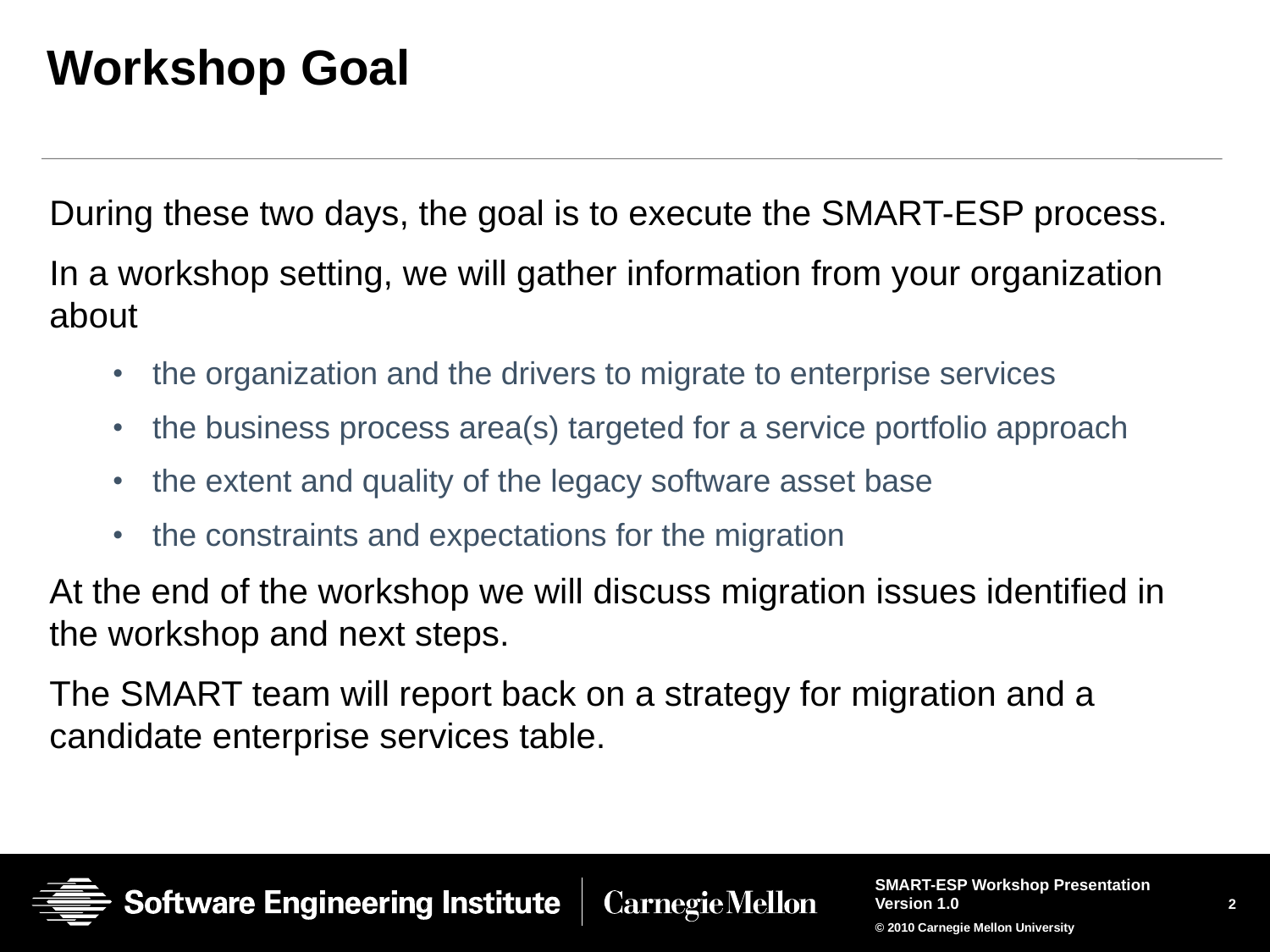

# Workshop Goal
During these two days, the goal is to execute the SMART-ESP process.
In a workshop setting, we will gather information from your organization about
the organization and the drivers to migrate to enterprise services
the business process area(s) targeted for a service portfolio approach
the extent and quality of the legacy software asset base
the constraints and expectations for the migration
At the end of the workshop we will discuss migration issues identified in the workshop and next steps.
The SMART team will report back on a strategy for migration and a candidate enterprise services table.